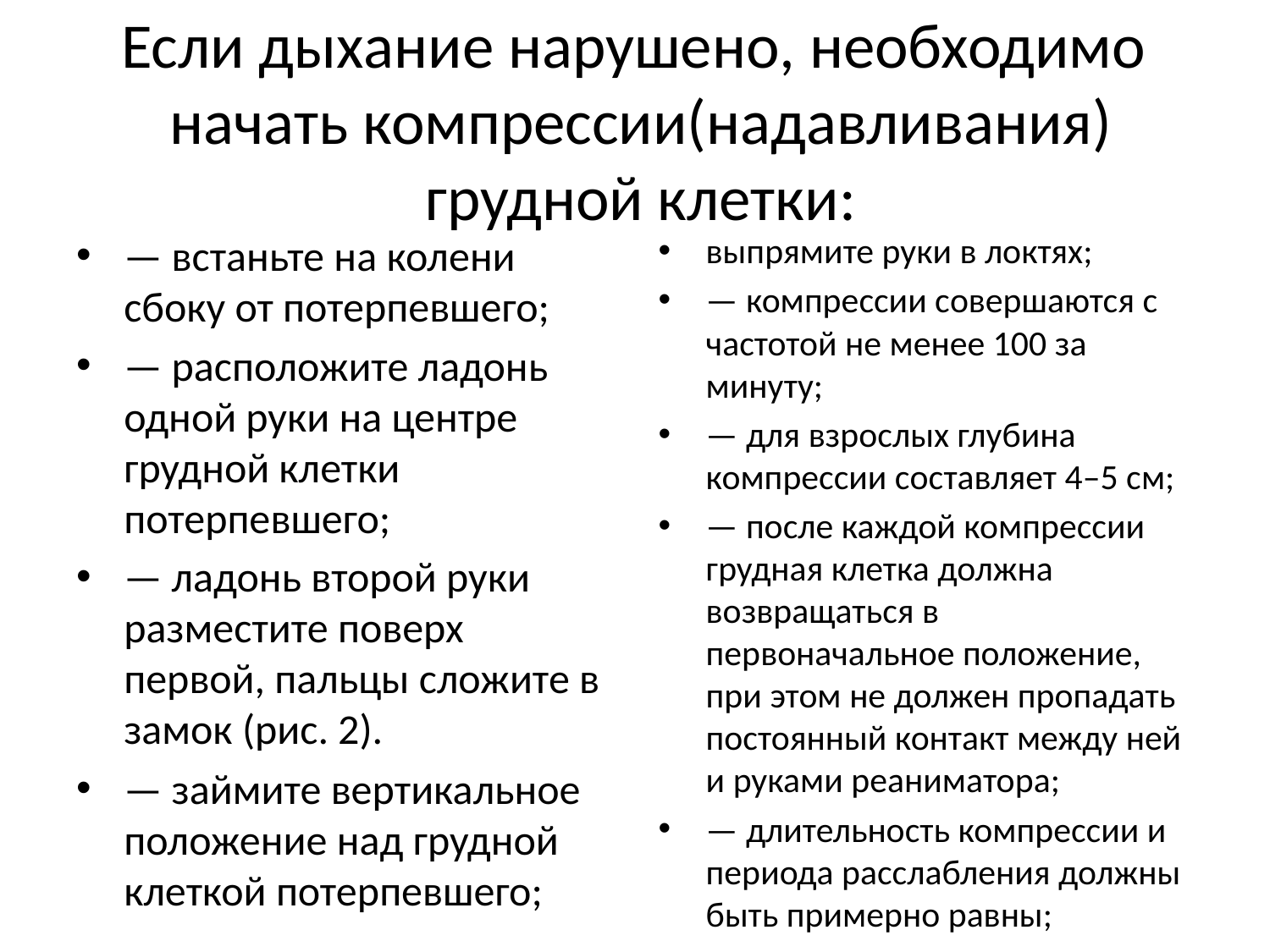

# Если дыхание нарушено, необходимо  начать компрессии(надавливания) грудной клетки:
— встаньте на колени сбоку от потерпевшего;
— расположите ладонь одной руки на центре грудной клетки потерпевшего;
— ладонь второй руки разместите поверх первой, пальцы сложите в замок (рис. 2).
— займите вертикальное положение над грудной клеткой потерпевшего;

выпрямите руки в локтях;
— компрессии совершаются с частотой не менее 100 за минуту;
— для взрослых глубина компрессии составляет 4–5 см;
— после каждой компрессии грудная клетка должна возвращаться в первоначальное положение, при этом не должен пропадать постоянный контакт между ней и руками реаниматора;
— длительность компрессии и периода расслабления должны быть примерно равны;